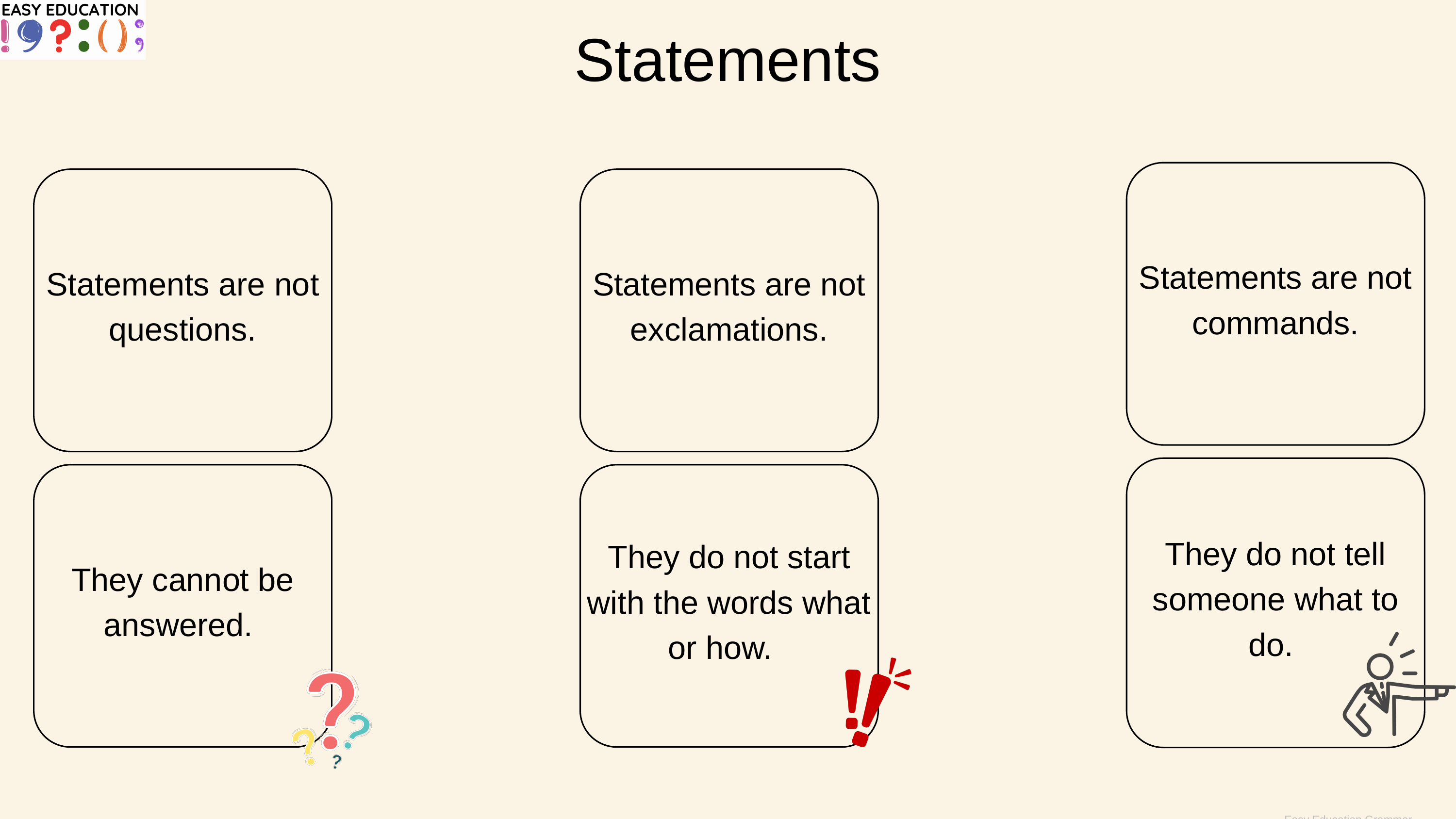

Statements

Statements are not commands.

Statements are not questions.

Statements are not exclamations.

They do not tell someone what to do.

They cannot be answered.

They do not start with the words what or how.